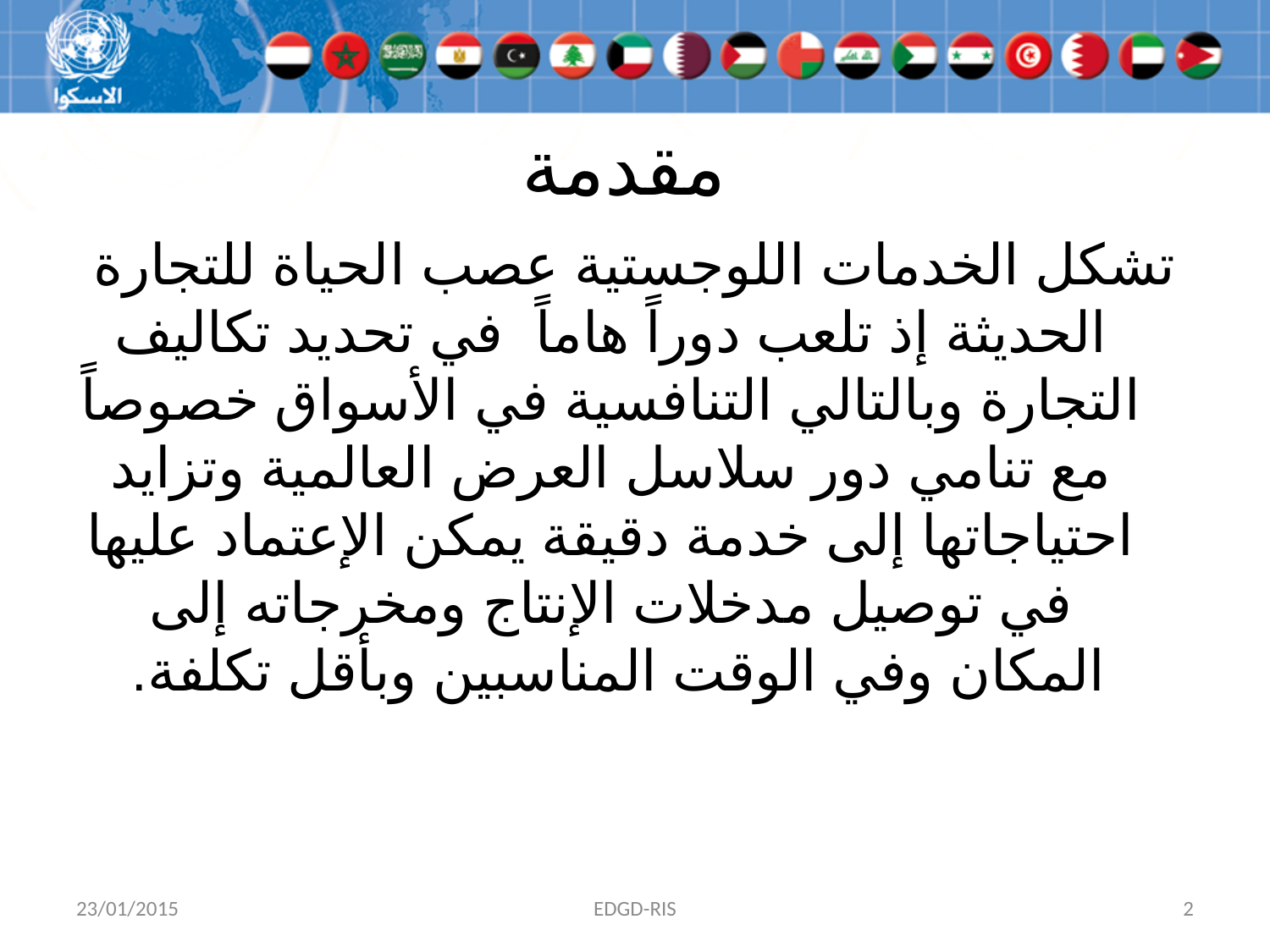

# مقدمة
	تشكل الخدمات اللوجستية عصب الحياة للتجارة الحديثة إذ تلعب دوراً هاماً  في تحديد تكاليف التجارة وبالتالي التنافسية في الأسواق خصوصاً مع تنامي دور سلاسل العرض العالمية وتزايد احتياجاتها إلى خدمة دقيقة يمكن الإعتماد عليها في توصيل مدخلات الإنتاج ومخرجاته إلى المكان وفي الوقت المناسبين وبأقل تكلفة.

23/01/2015
EDGD-RIS
2